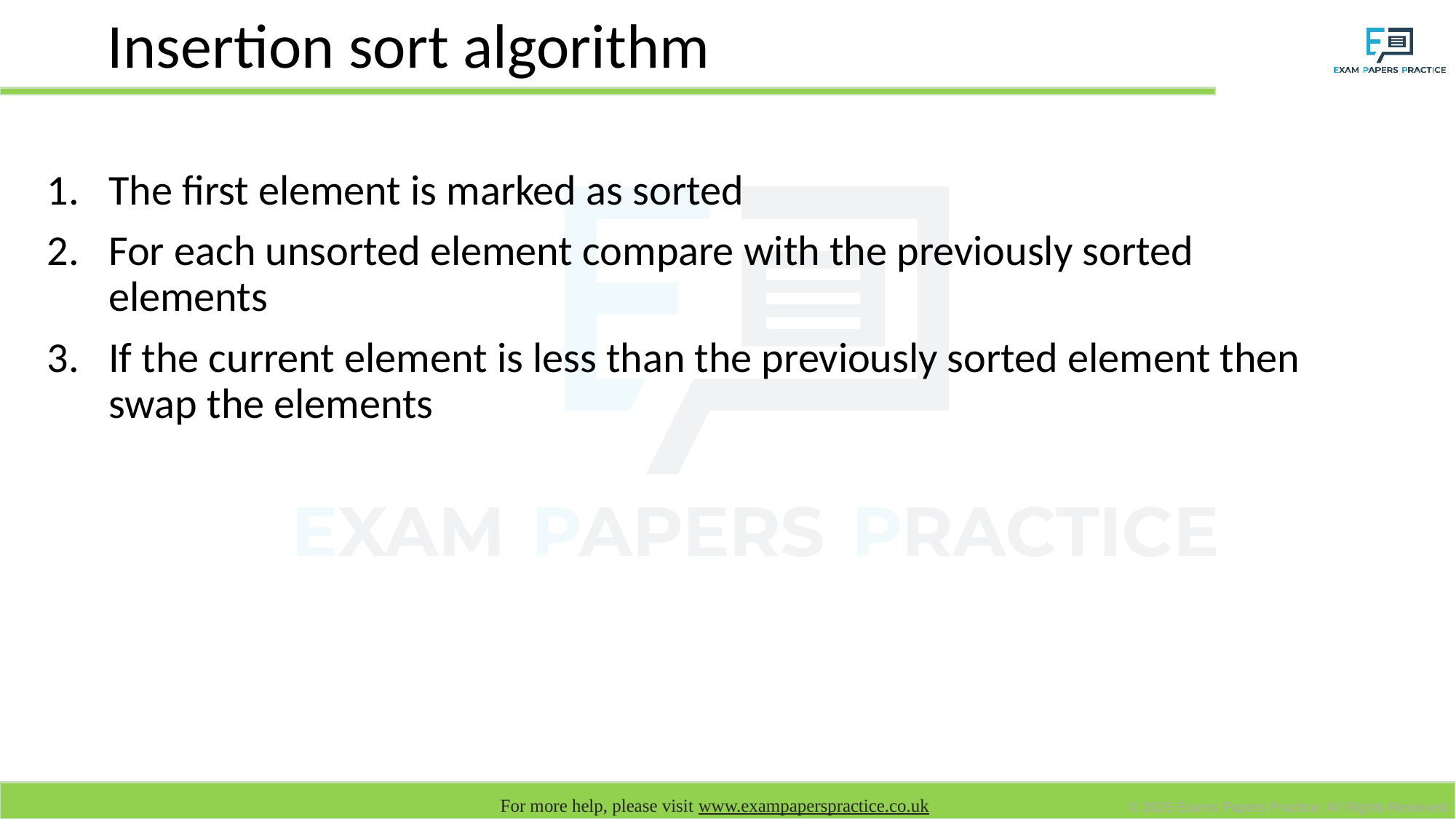

# Insertion sort algorithm
The first element is marked as sorted
For each unsorted element compare with the previously sorted elements
If the current element is less than the previously sorted element then swap the elements